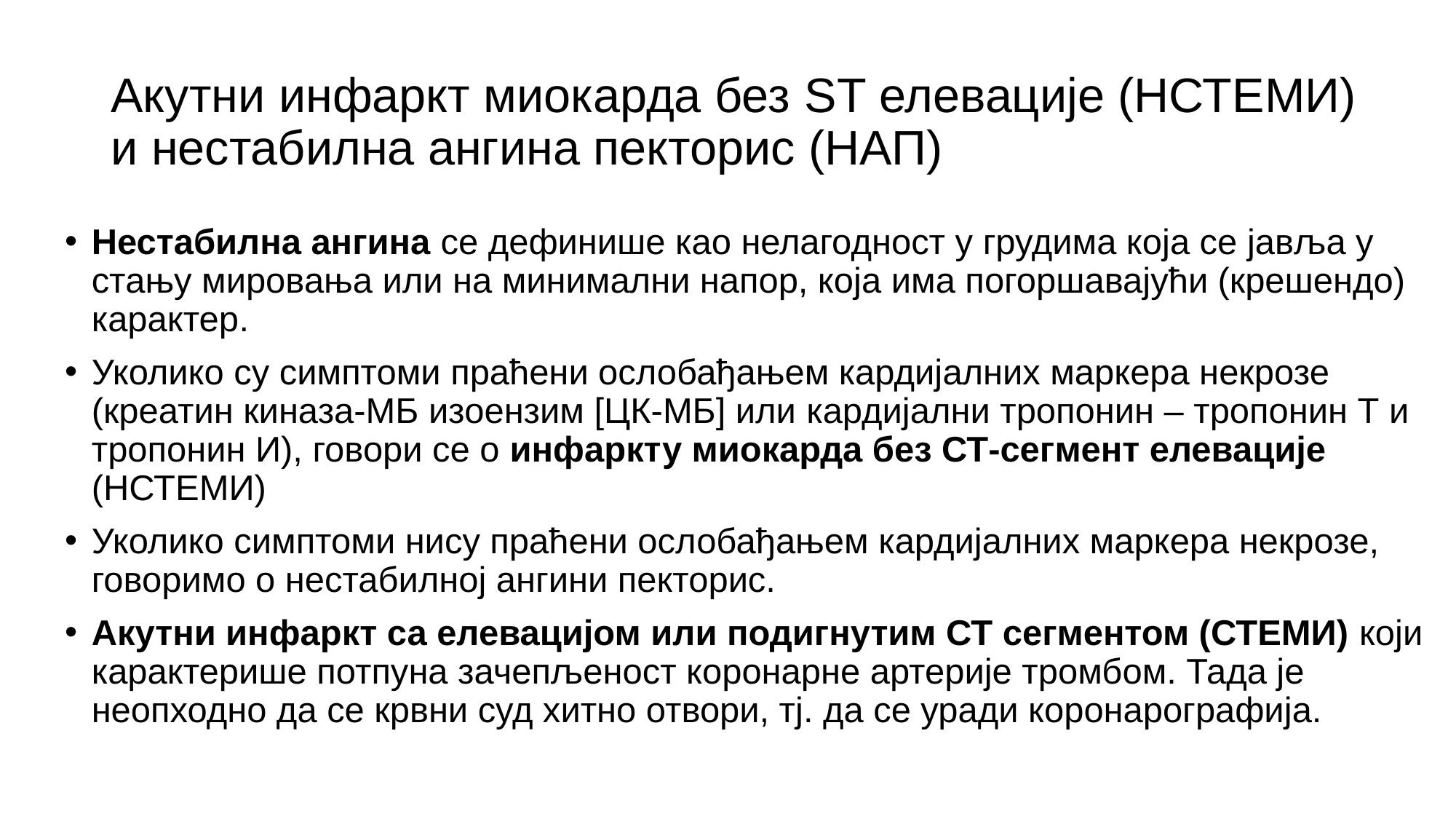

# Акутни инфаркт миокарда без ST елевације (НСТЕМИ) и нестабилна ангина пекторис (НАП)
Нестабилна ангина се дефинише као нелагодност у грудима која се јавља у стању мировања или на минимални напор, која има погоршавајући (крешендо) карактер.
Уколико су симптоми праћени ослобађањем кардијалних маркера некрозе (креатин киназа-МБ изоензим [ЦК-МБ] или кардијални тропонин – тропонин Т и тропонин И), говори се о инфаркту миокарда без СТ-сегмент елевације (НСТЕМИ)
Уколико симптоми нису праћени ослобађањем кардијалних маркера некрозе, говоримо о нестабилној ангини пекторис.
Акутни инфаркт са елевацијом или подигнутим СТ сегментом (СТЕМИ) који карактерише потпуна зачепљеност коронарне артерије тромбом. Тада је неопходно да се крвни суд хитно отвори, тј. да се уради коронарографија.